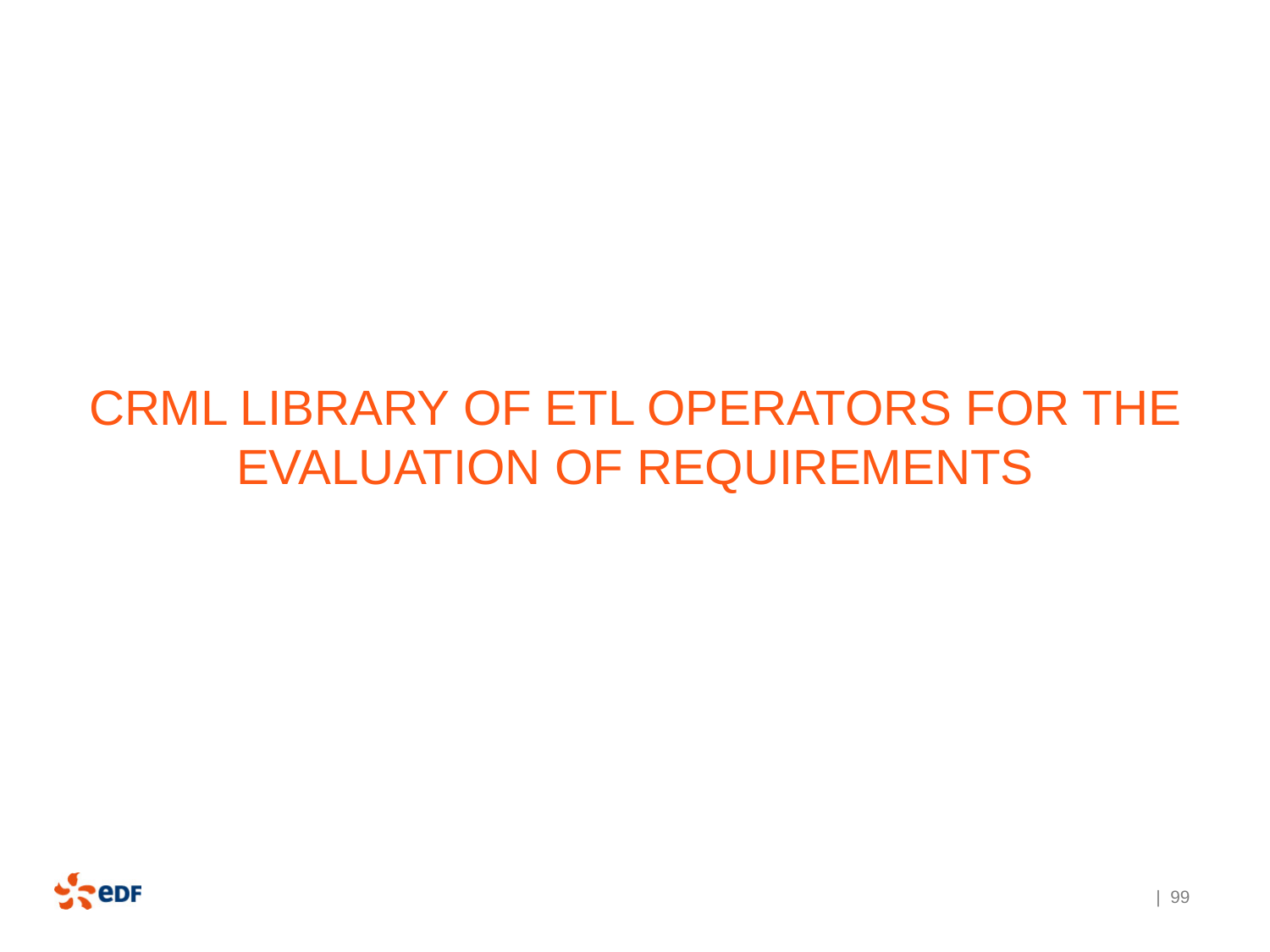

# CRML Library of ETL operators for the evaluation of requirements